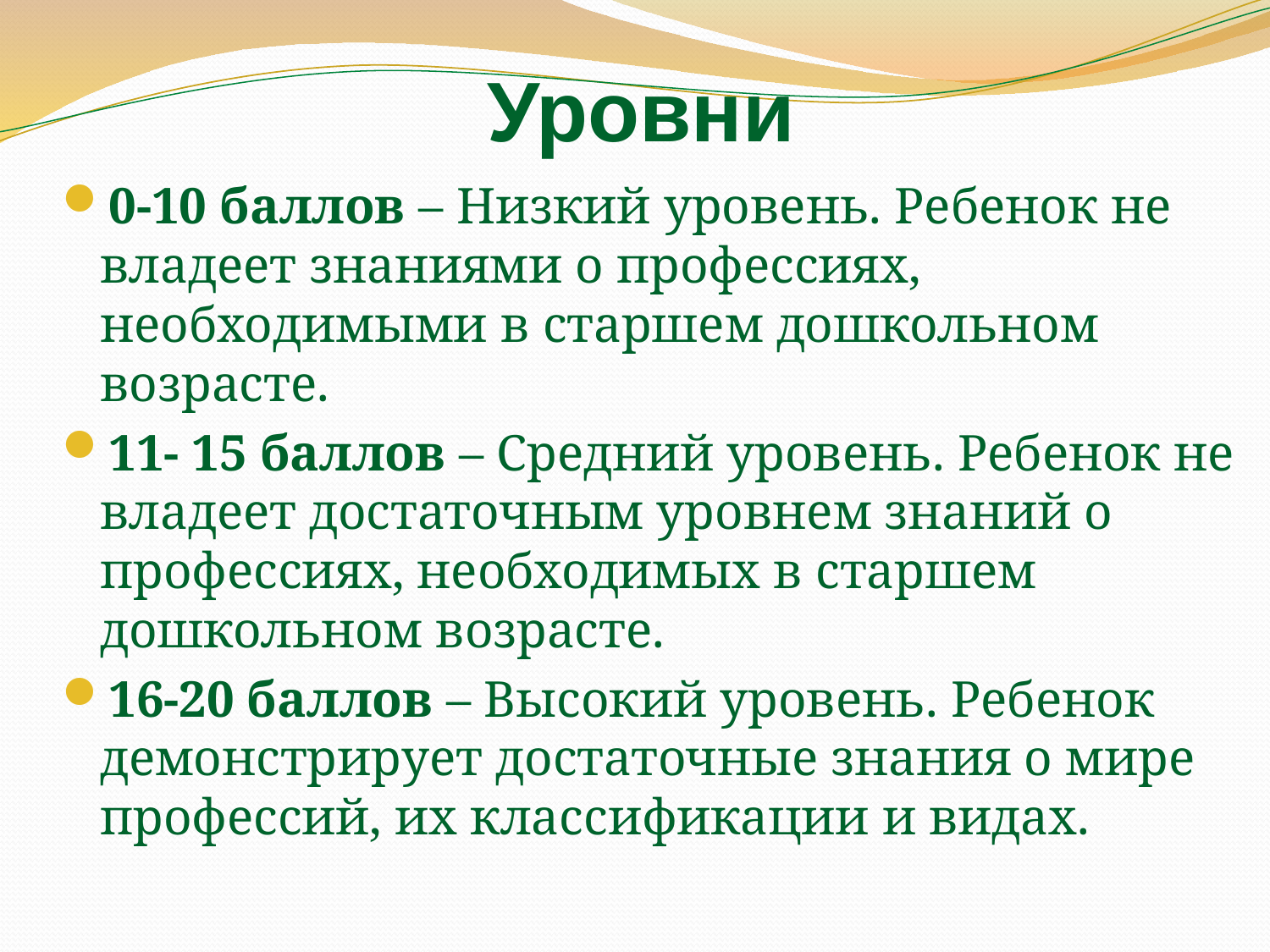

# Уровни
0-10 баллов – Низкий уровень. Ребенок не владеет знаниями о профессиях, необходимыми в старшем дошкольном возрасте.
11- 15 баллов – Средний уровень. Ребенок не владеет достаточным уровнем знаний о профессиях, необходимых в старшем дошкольном возрасте.
16-20 баллов – Высокий уровень. Ребенок демонстрирует достаточные знания о мире профессий, их классификации и видах.